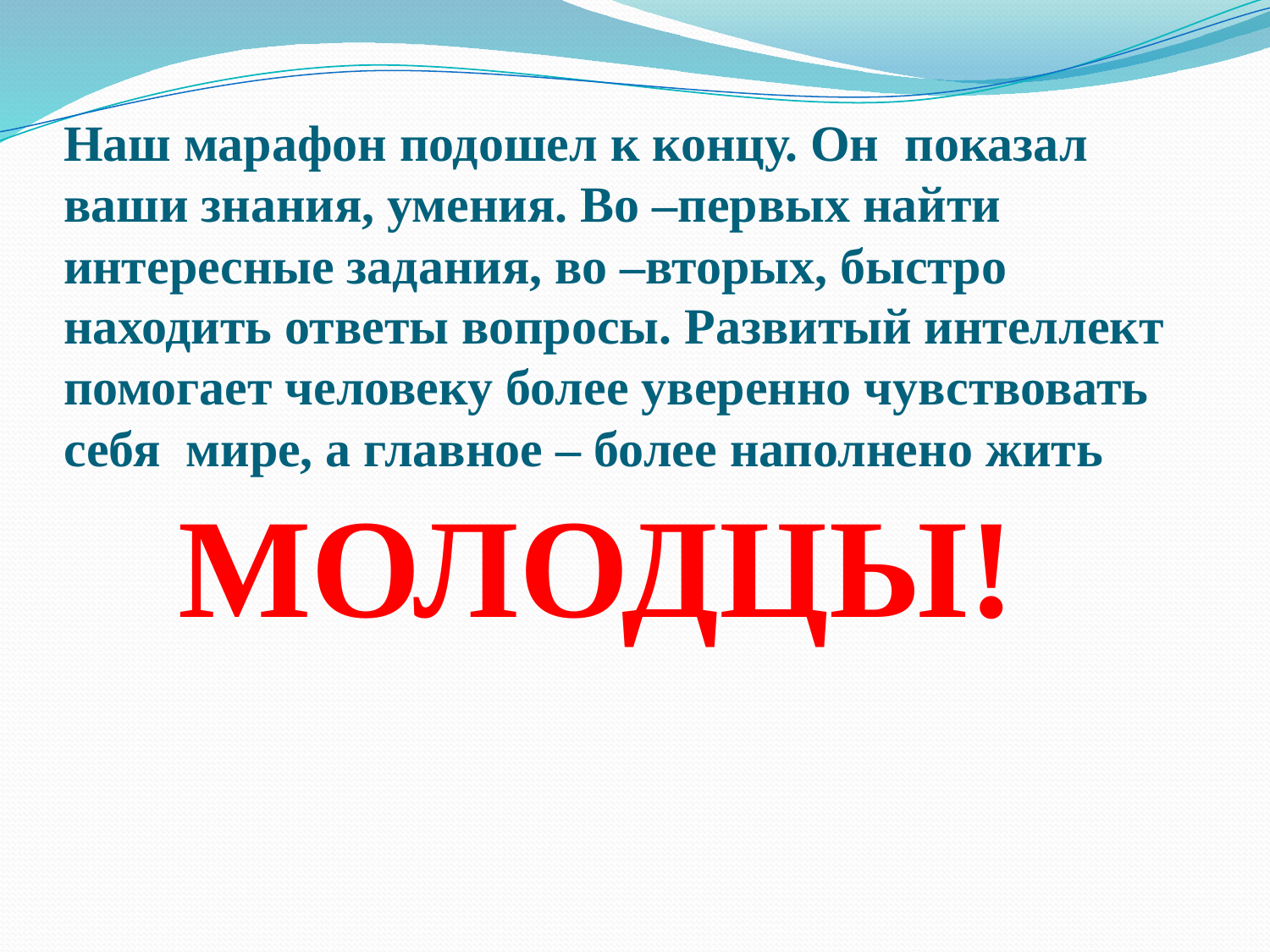

# Наш марафон подошел к концу. Он  показал ваши знания, умения. Во –первых найти интересные задания, во –вторых, быстро находить ответы вопросы. Развитый интеллект помогает человеку более уверенно чувствовать себя  мире, а главное – более наполнено жить МОЛОДЦЫ!